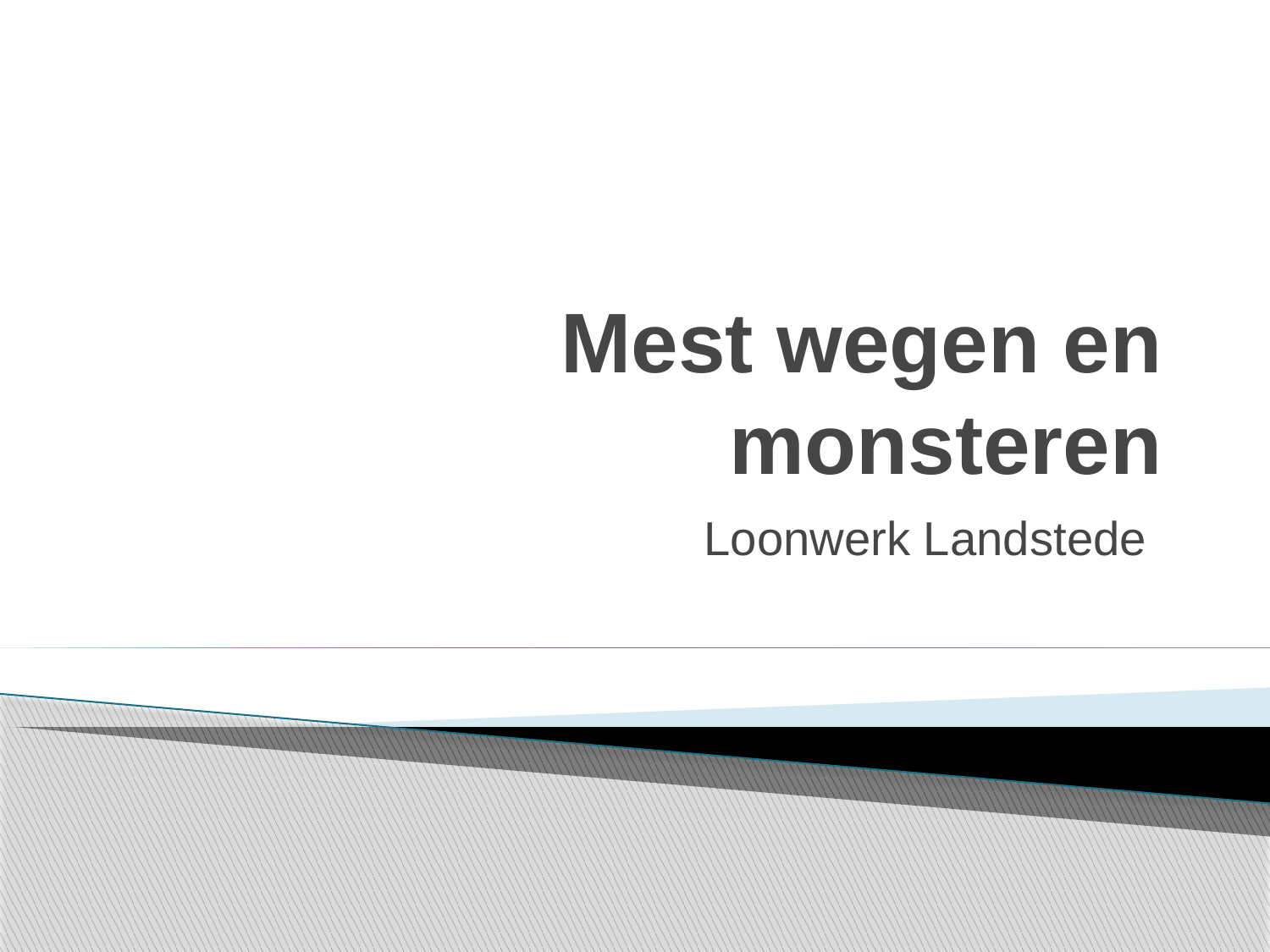

# Mest wegen en monsteren
Loonwerk Landstede